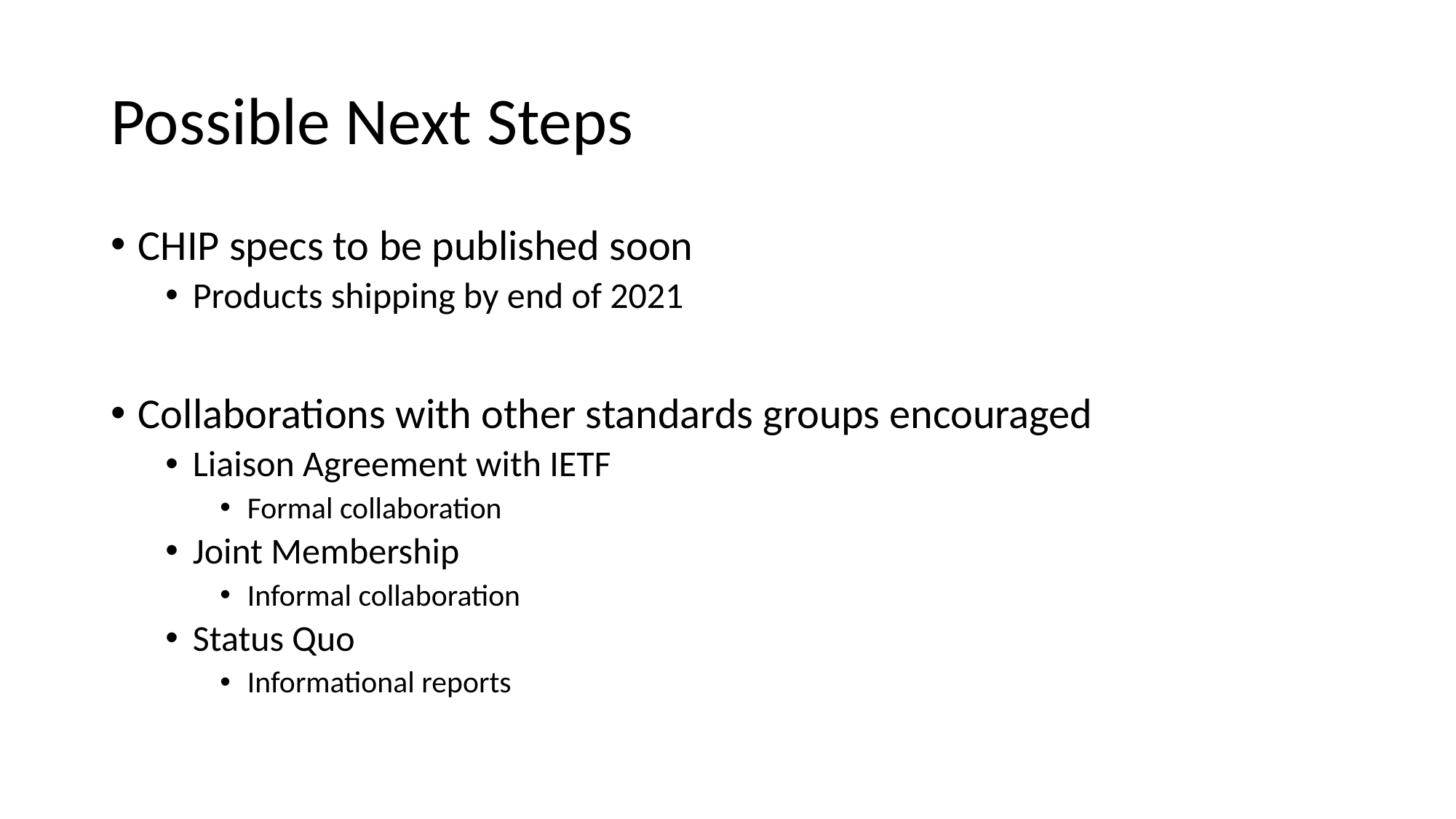

# Possible Next Steps
CHIP specs to be published soon
Products shipping by end of 2021

Collaborations with other standards groups encouraged
Liaison Agreement with IETF
Formal collaboration
Joint Membership
Informal collaboration
Status Quo
Informational reports